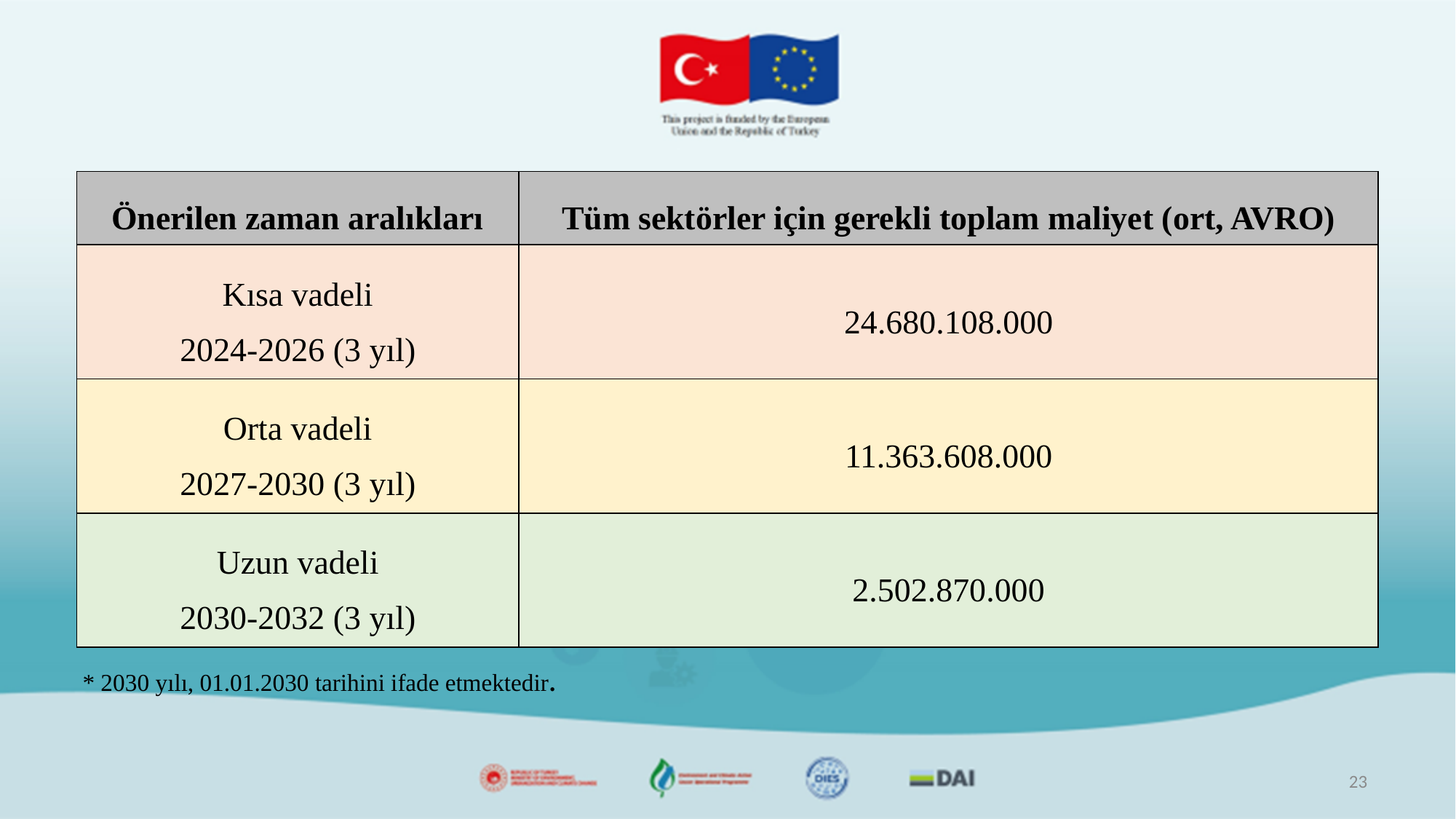

| Önerilen zaman aralıkları | Tüm sektörler için gerekli toplam maliyet (ort, AVRO) |
| --- | --- |
| Kısa vadeli 2024-2026 (3 yıl) | 24.680.108.000 |
| Orta vadeli 2027-2030 (3 yıl) | 11.363.608.000 |
| Uzun vadeli 2030-2032 (3 yıl) | 2.502.870.000 |
 * 2030 yılı, 01.01.2030 tarihini ifade etmektedir.
23